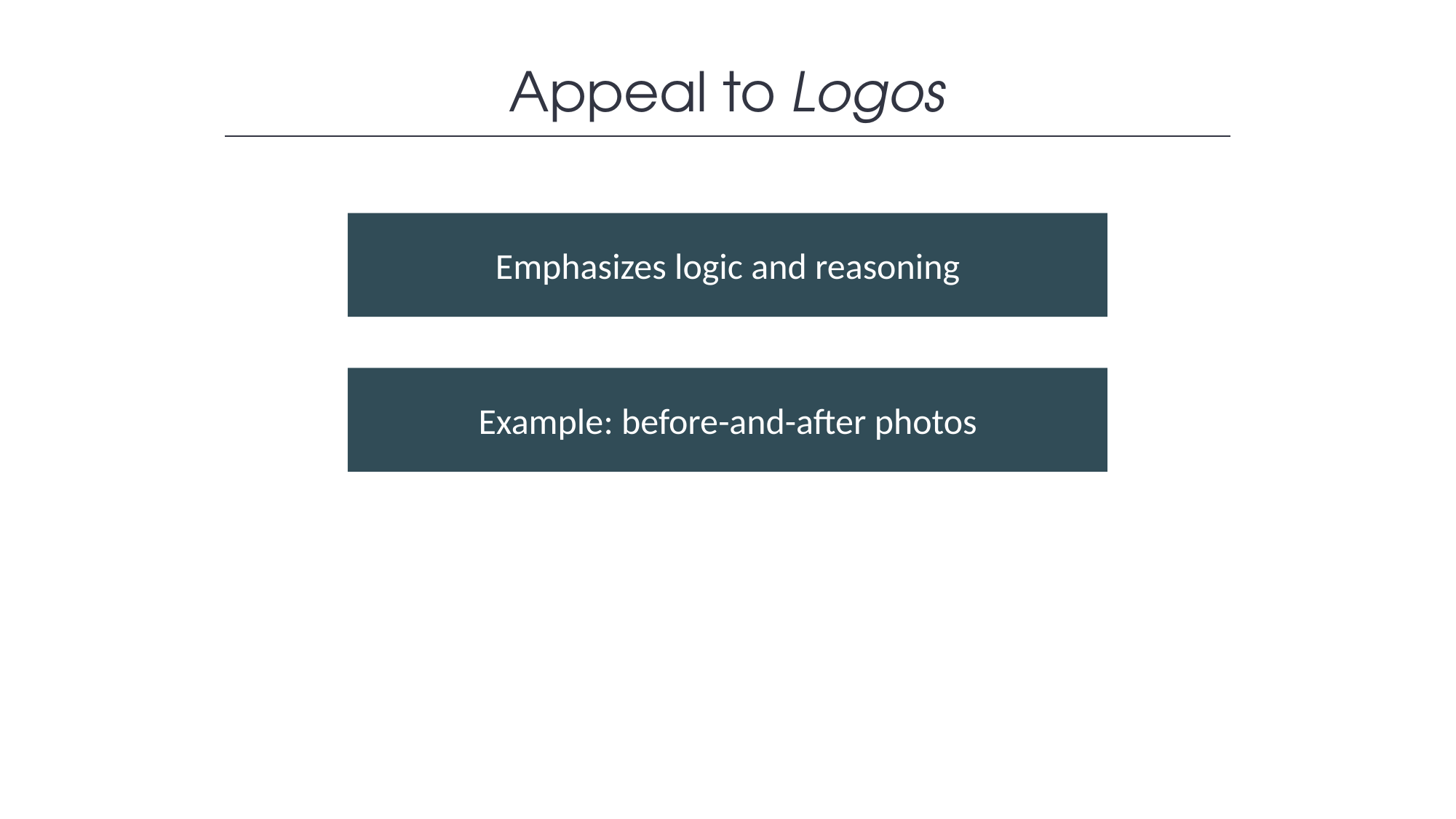

HAWKES LEARNING
Appeal to Logos

Emphasizes logic and reasoning

Example: before-and-after photos